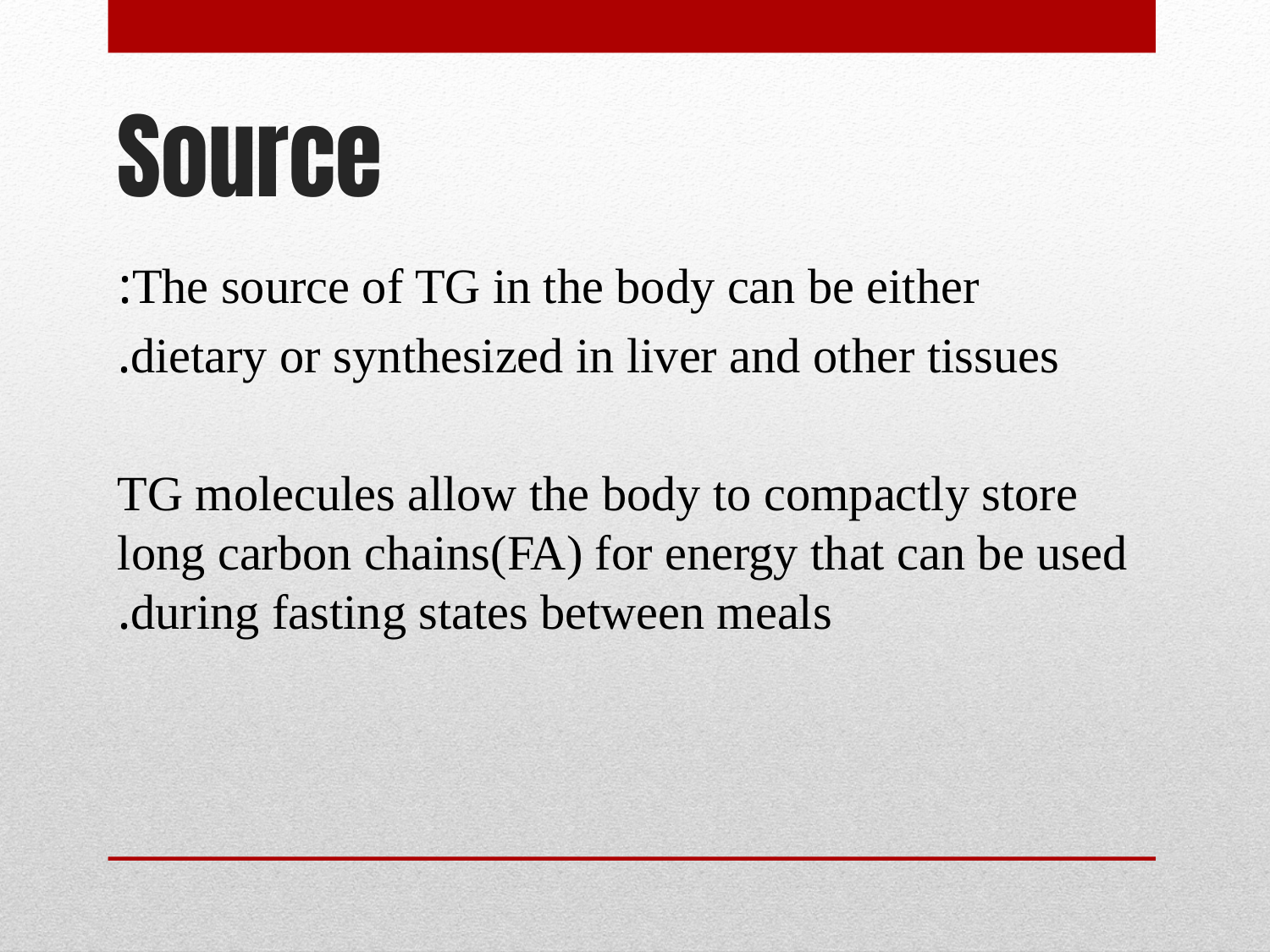

# Source
The source of TG in the body can be either:
dietary or synthesized in liver and other tissues.

TG molecules allow the body to compactly store long carbon chains(FA) for energy that can be used during fasting states between meals.